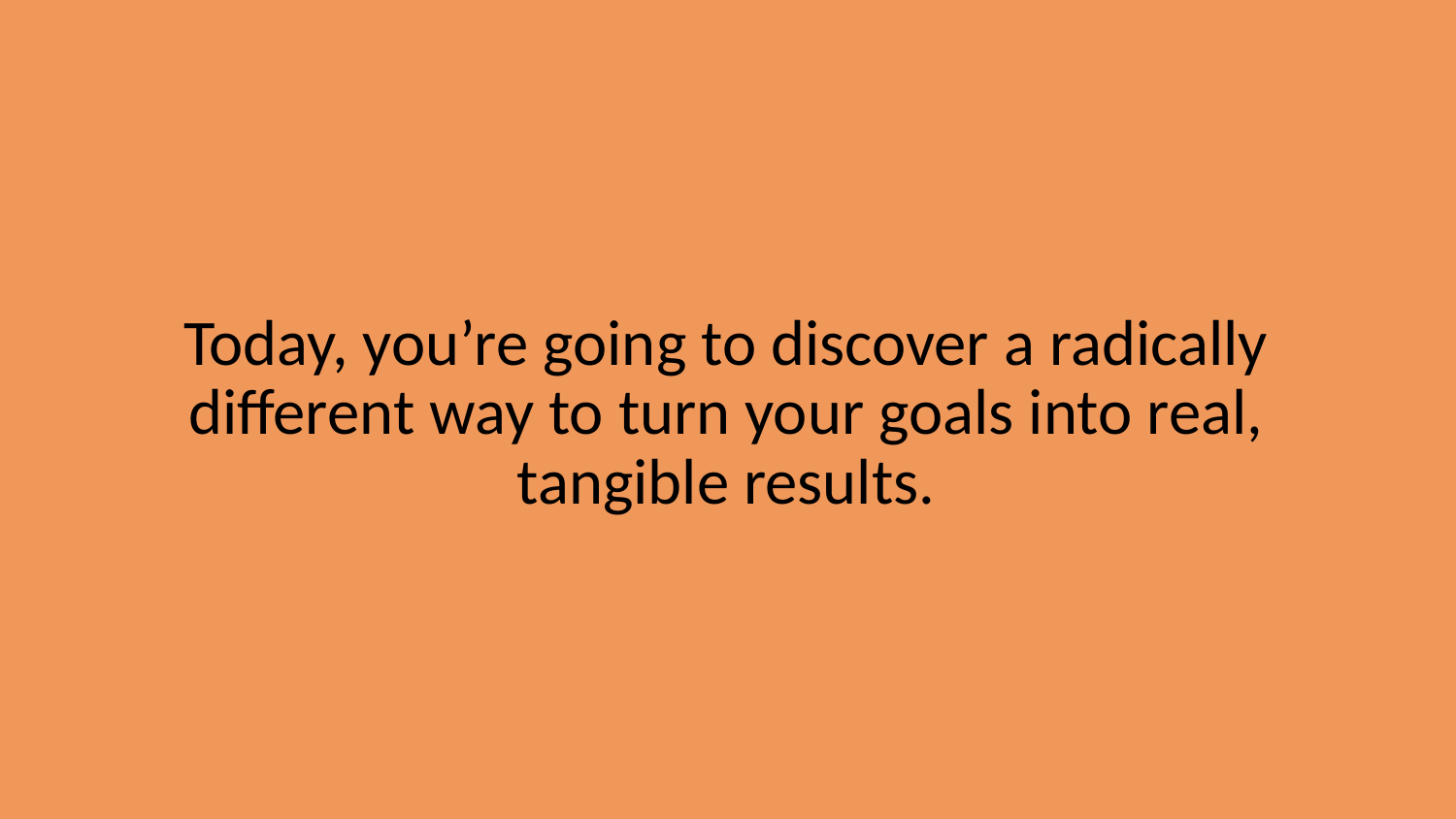

Today, you’re going to discover a radically different way to turn your goals into real, tangible results.